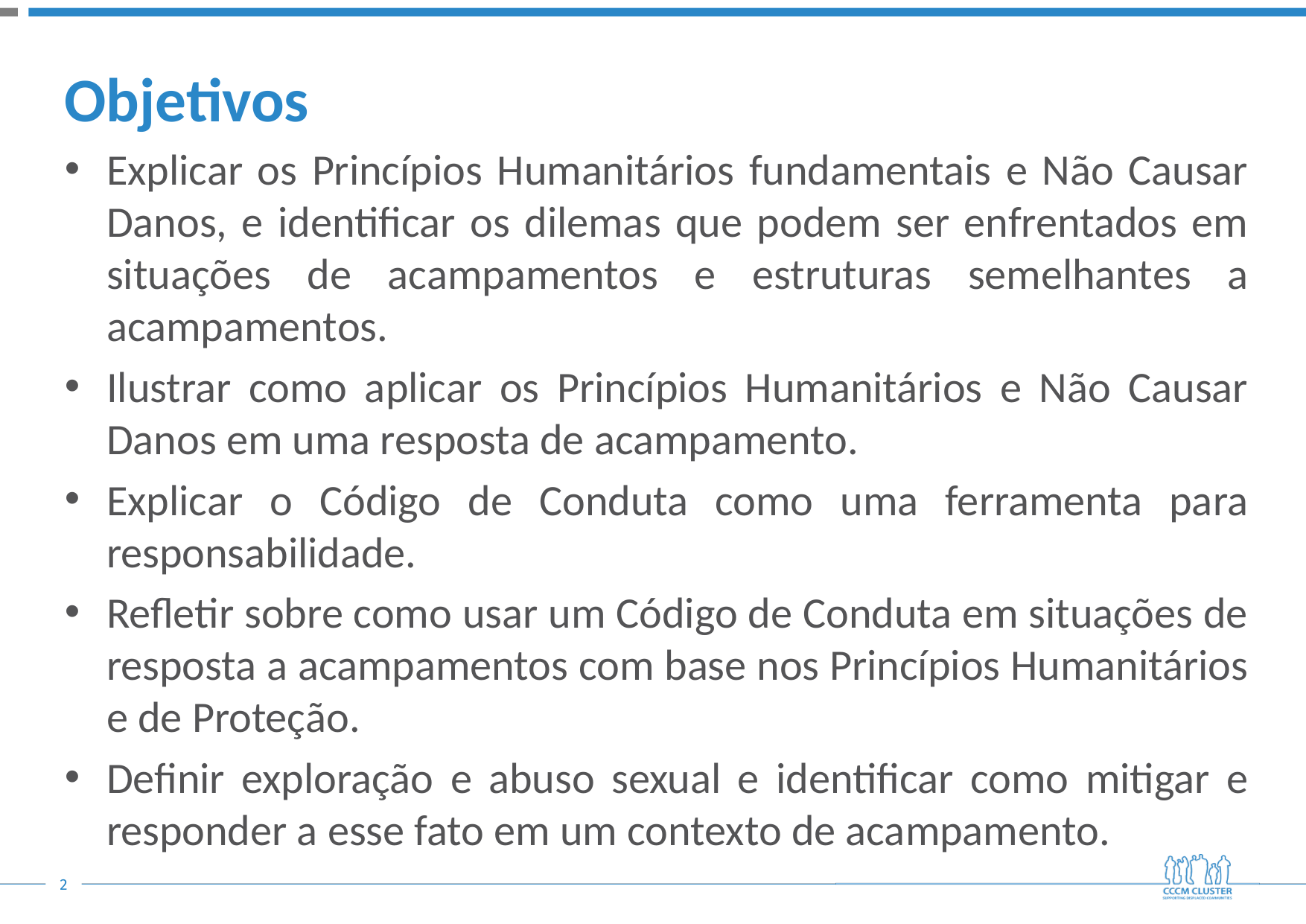

# Objetivos
Explicar os Princípios Humanitários fundamentais e Não Causar Danos, e identificar os dilemas que podem ser enfrentados em situações de acampamentos e estruturas semelhantes a acampamentos.
Ilustrar como aplicar os Princípios Humanitários e Não Causar Danos em uma resposta de acampamento.
Explicar o Código de Conduta como uma ferramenta para responsabilidade.
Refletir sobre como usar um Código de Conduta em situações de resposta a acampamentos com base nos Princípios Humanitários e de Proteção.
Definir exploração e abuso sexual e identificar como mitigar e responder a esse fato em um contexto de acampamento.